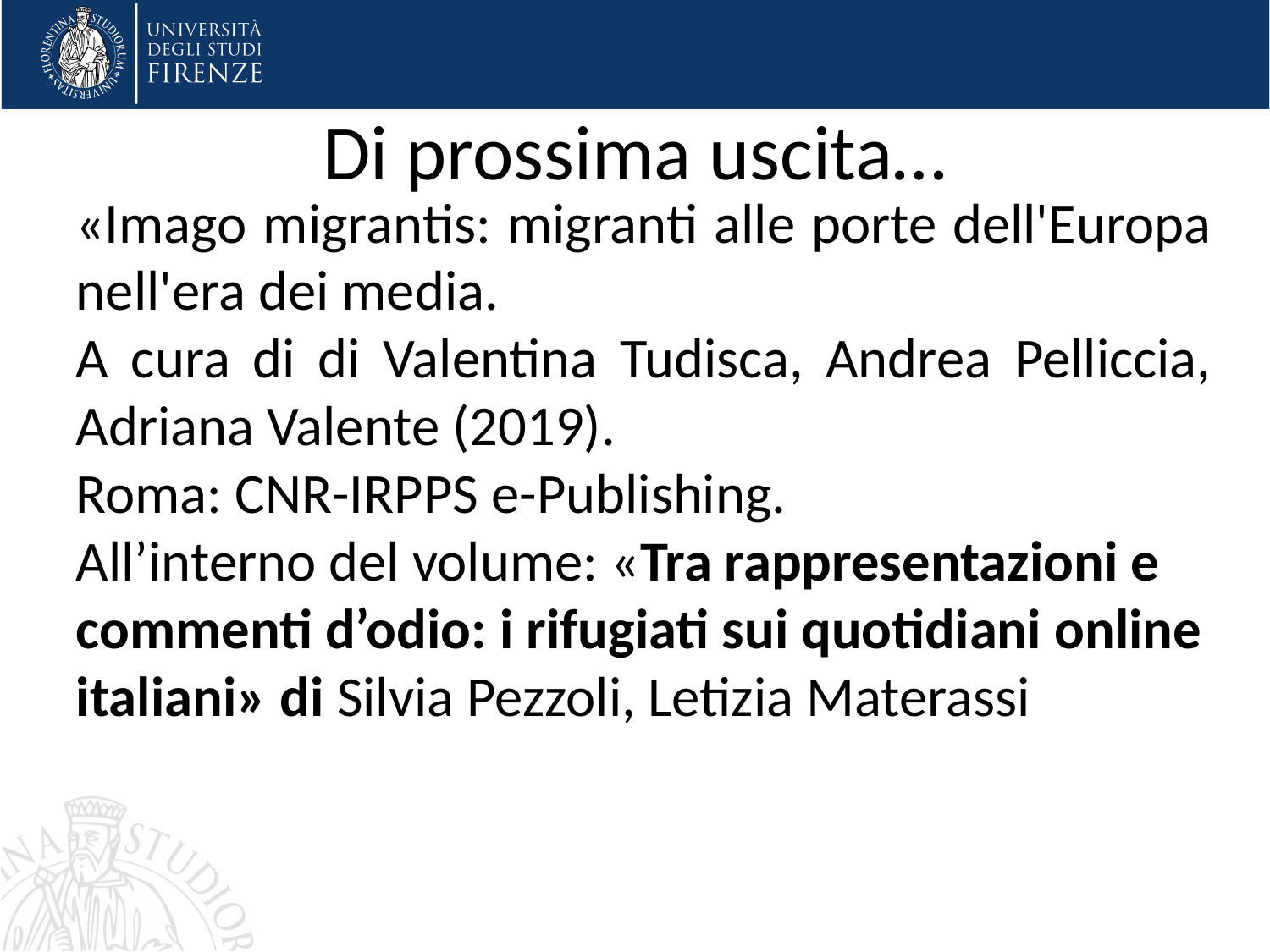

Di prossima uscita…

«Imago migrantis: migranti alle porte dell'Europa nell'era dei media.
A cura di di Valentina Tudisca, Andrea Pelliccia, Adriana Valente (2019).
Roma: CNR-IRPPS e-Publishing.
All’interno del volume: «Tra rappresentazioni e commenti d’odio: i rifugiati sui quotidiani online italiani» di Silvia Pezzoli, Letizia Materassi